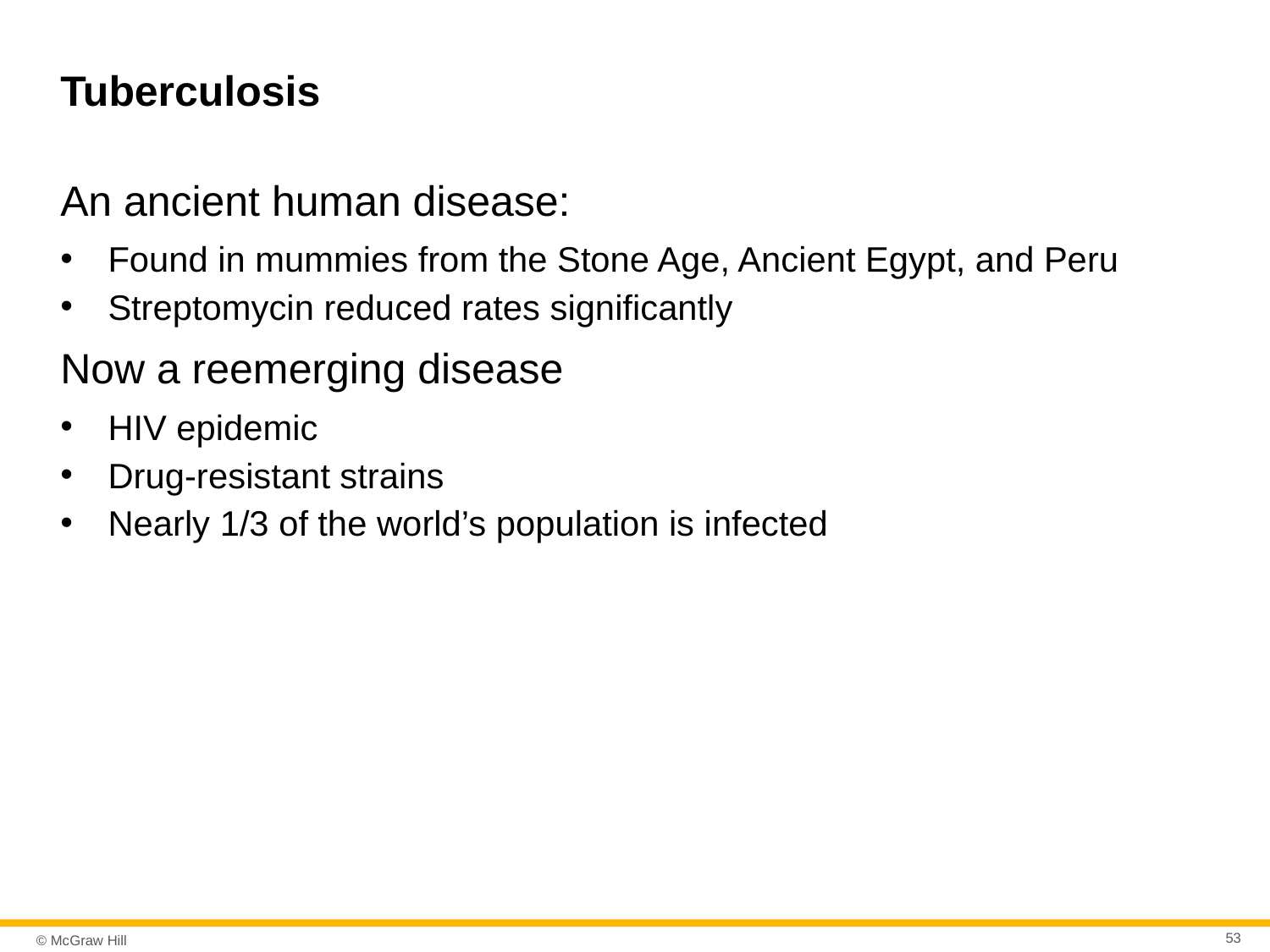

# Tuberculosis
An ancient human disease:
Found in mummies from the Stone Age, Ancient Egypt, and Peru
Streptomycin reduced rates significantly
Now a reemerging disease
HIV epidemic
Drug-resistant strains
Nearly 1/3 of the world’s population is infected